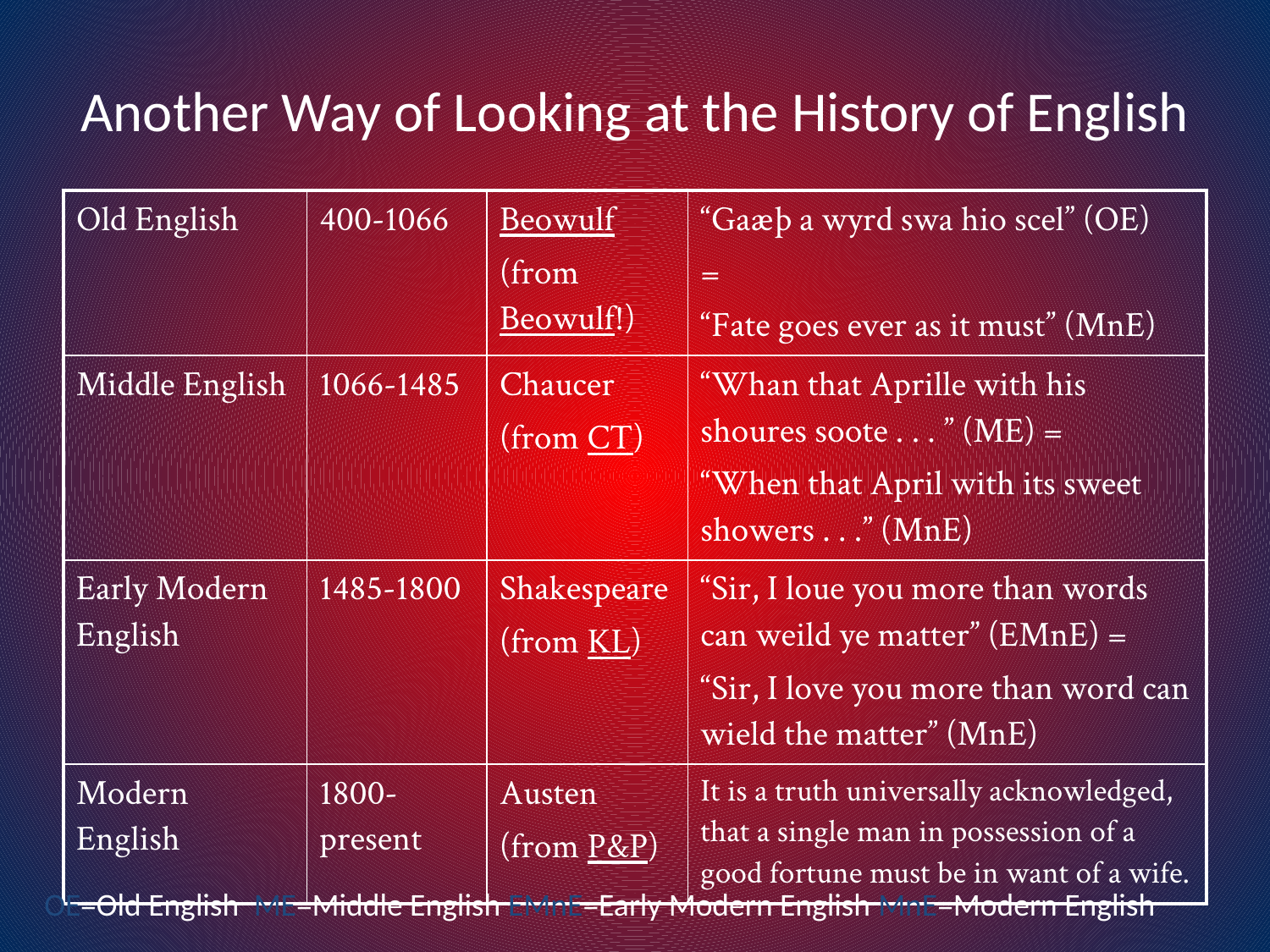

# Another Way of Looking at the History of English
| Old English | 400-1066 | Beowulf (from Beowulf!) | “Gaæþ a wyrd swa hio scel” (OE) = “Fate goes ever as it must” (MnE) |
| --- | --- | --- | --- |
| Middle English | 1066-1485 | Chaucer (from CT) | “Whan that Aprille with his shoures soote . . . ” (ME) = “When that April with its sweet showers . . .” (MnE) |
| Early Modern English | 1485-1800 | Shakespeare (from KL) | “Sir, I loue you more than words can weild ye matter” (EMnE) = “Sir, I love you more than word can wield the matter” (MnE) |
| Modern English | 1800-present | Austen (from P&P) | It is a truth universally acknowledged, that a single man in possession of a good fortune must be in want of a wife. |
OE=Old English  ME=Middle English EMnE=Early Modern English MnE=Modern English